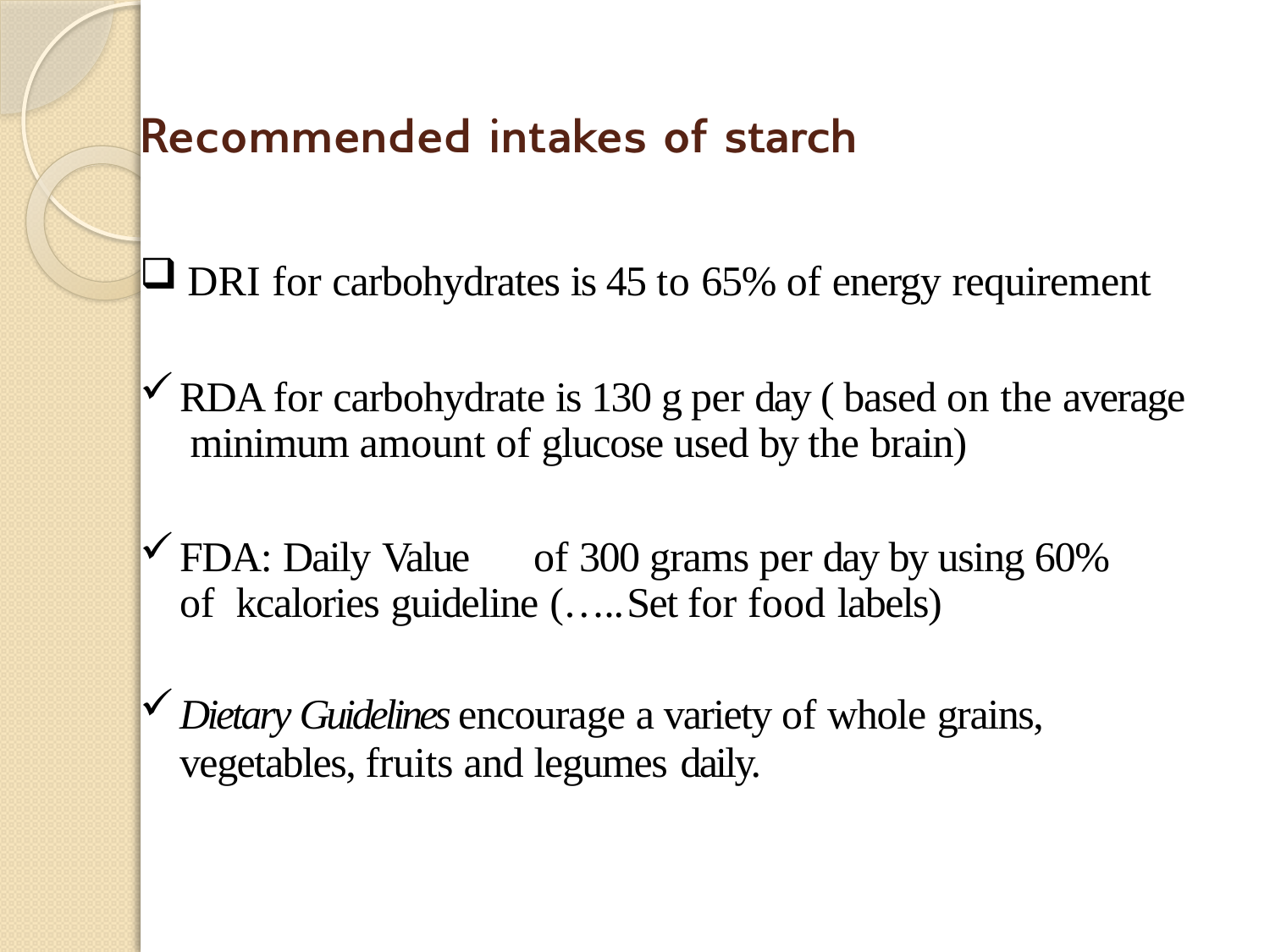

# Recommended intakes of starch
DRI for carbohydrates is 45 to 65% of energy requirement

RDA for carbohydrate is 130 g per day ( based on the average  minimum amount of glucose used by the brain)

FDA: Daily Value	of 300 grams per day by using 60% of  kcalories guideline (…..	Set for food labels)

Dietary Guidelines encourage a variety of whole grains,
vegetables, fruits and legumes daily.